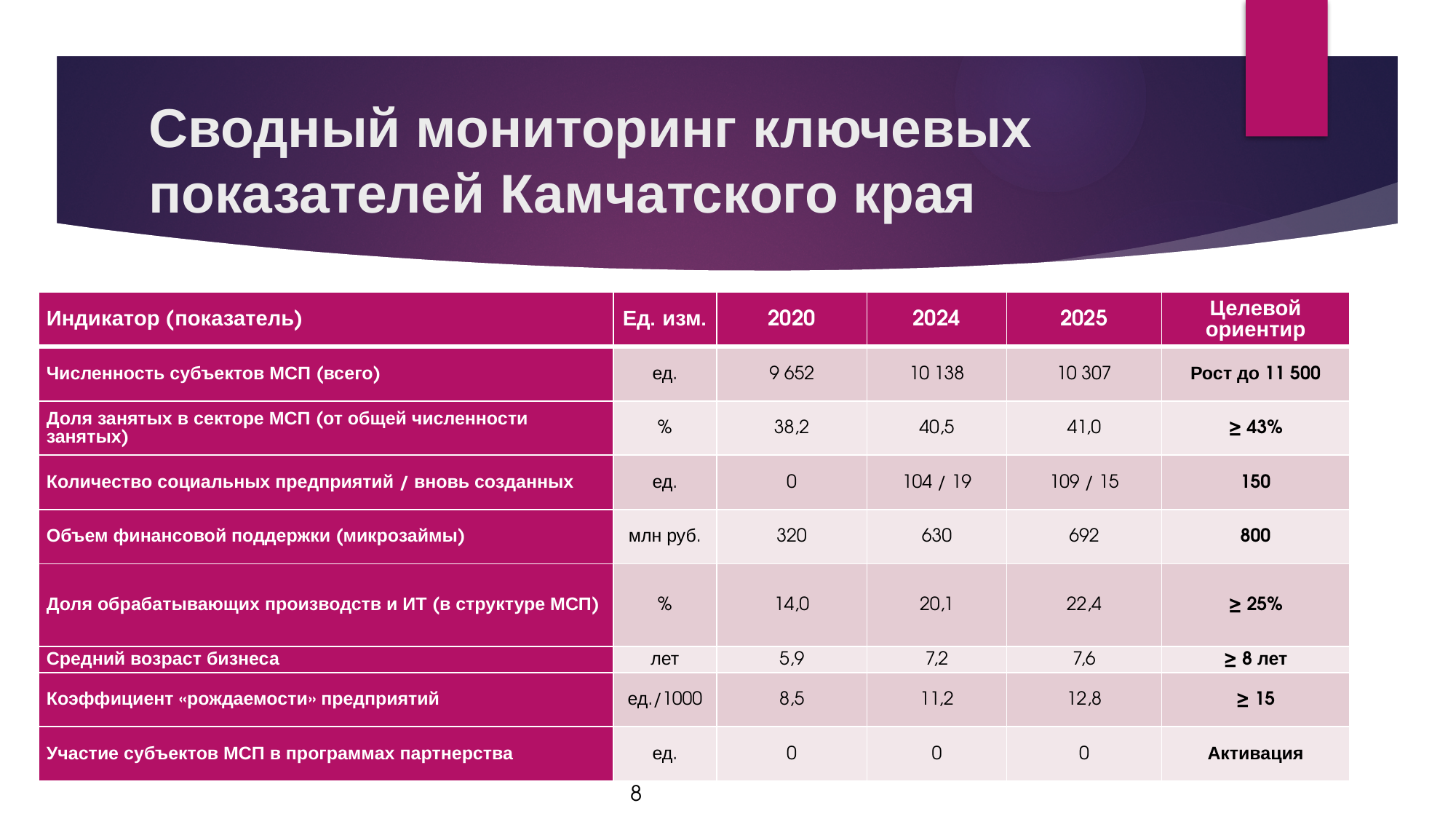

# Сводный мониторинг ключевых показателей Камчатского края
| Индикатор (показатель) | Ед. изм. | 2020 | 2024 | 2025 | Целевой ориентир |
| --- | --- | --- | --- | --- | --- |
| Численность субъектов МСП (всего) | ед. | 9 652 | 10 138 | 10 307 | Рост до 11 500 |
| Доля занятых в секторе МСП (от общей численности занятых) | % | 38,2 | 40,5 | 41,0 | ≥ 43% |
| Количество социальных предприятий / вновь созданных | ед. | 0 | 104 / 19 | 109 / 15 | 150 |
| Объем финансовой поддержки (микрозаймы) | млн руб. | 320 | 630 | 692 | 800 |
| Доля обрабатывающих производств и ИТ (в структуре МСП) | % | 14,0 | 20,1 | 22,4 | ≥ 25% |
| Средний возраст бизнеса | лет | 5,9 | 7,2 | 7,6 | ≥ 8 лет |
| Коэффициент «рождаемости» предприятий | ед./1000 | 8,5 | 11,2 | 12,8 | ≥ 15 |
| Участие субъектов МСП в программах партнерства | ед. | 0 | 0 | 0 | Активация |
8